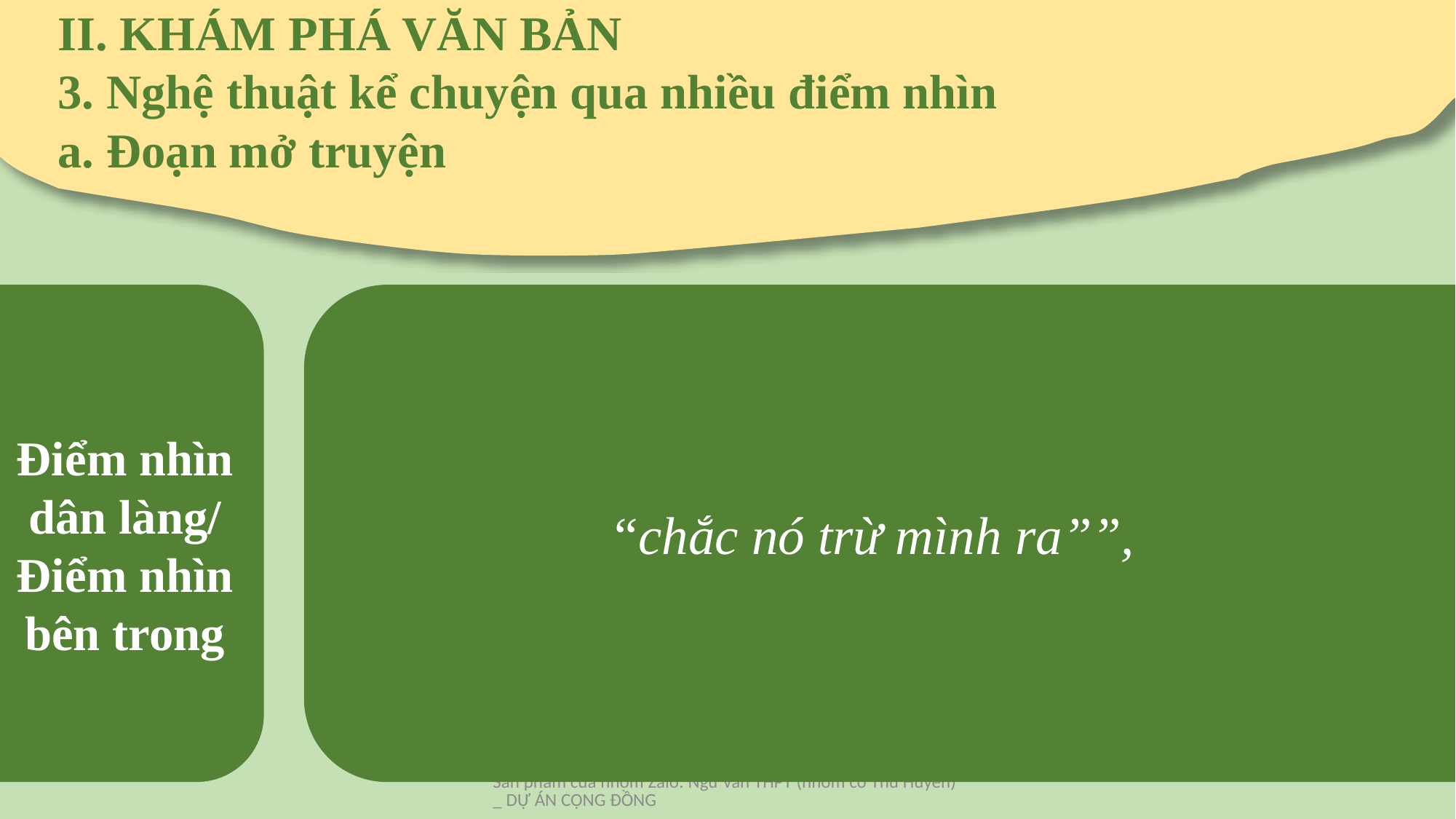

II. KHÁM PHÁ VĂN BẢN
3. Nghệ thuật kể chuyện qua nhiều điểm nhìn
a. Đoạn mở truyện

Điểm nhìn dân làng/
Điểm nhìn bên trong
“chắc nó trừ mình ra””,
Sản phẩm của nhóm Zalo: Ngữ văn THPT (nhóm cô Thu Huyền)_ DỰ ÁN CỘNG ĐỒNG